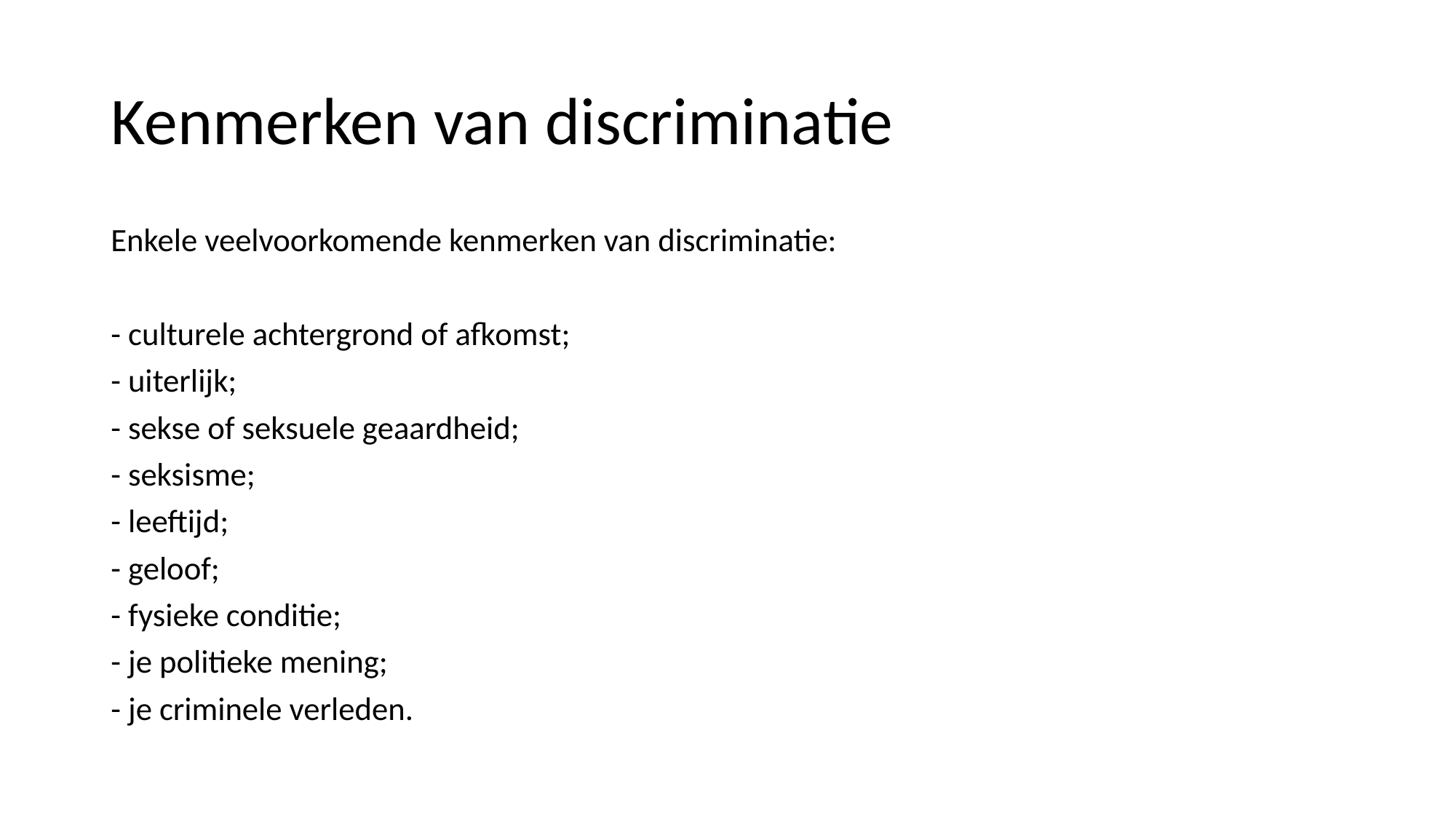

# Kenmerken van discriminatie
Enkele veelvoorkomende kenmerken van discriminatie:

- culturele achtergrond of afkomst;
- uiterlijk;
- sekse of seksuele geaardheid;
- seksisme;
- leeftijd;
- geloof;
- fysieke conditie;
- je politieke mening;
- je criminele verleden.